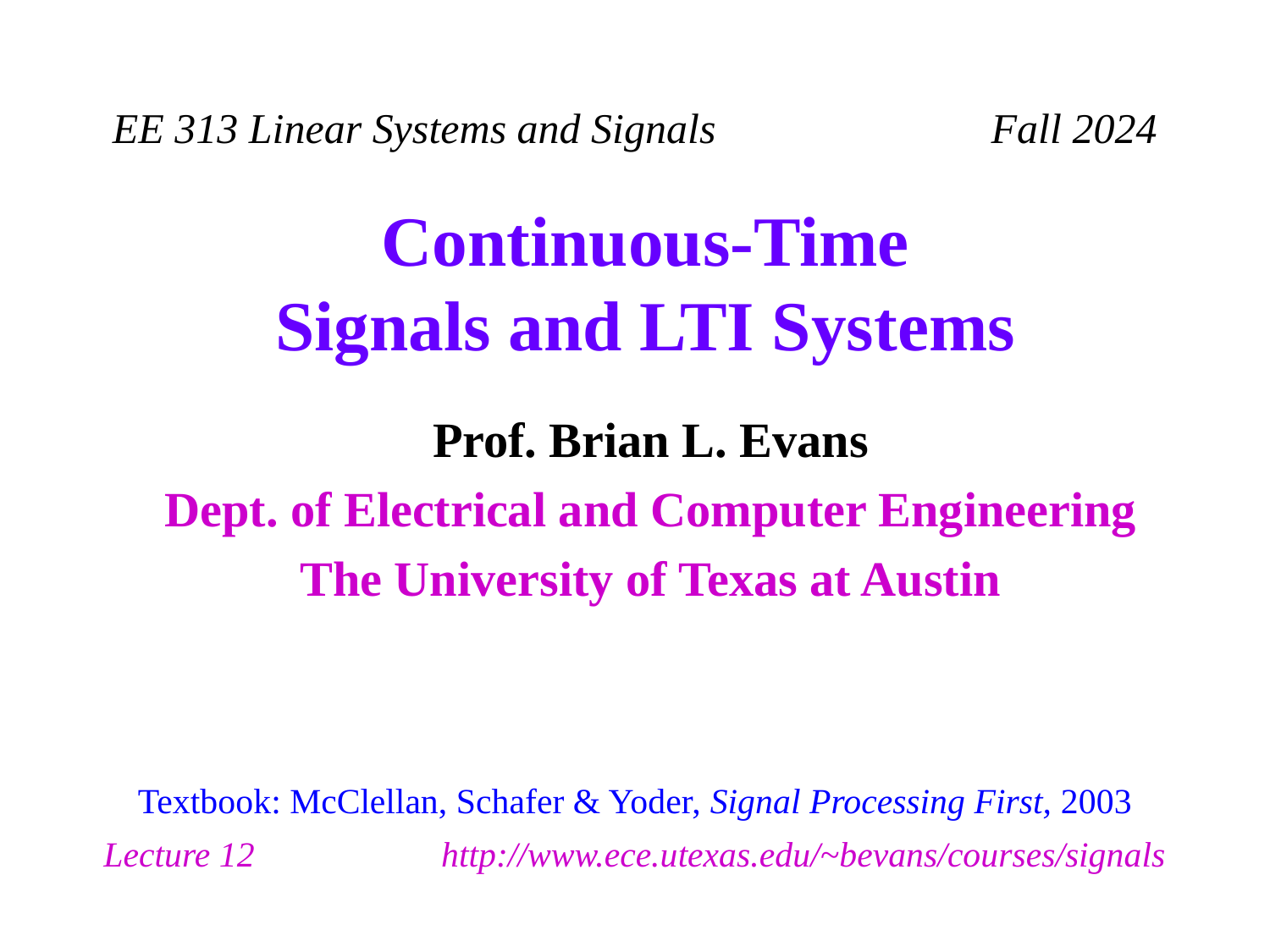

EE 313 Linear Systems and Signals                          Fall 2024
# Continuous-Time Signals and LTI Systems
Prof. Brian L. Evans
Dept. of Electrical and Computer Engineering
The University of Texas at Austin
Textbook: McClellan, Schafer & Yoder, Signal Processing First, 2003
Lecture 12                     http://www.ece.utexas.edu/~bevans/courses/signals